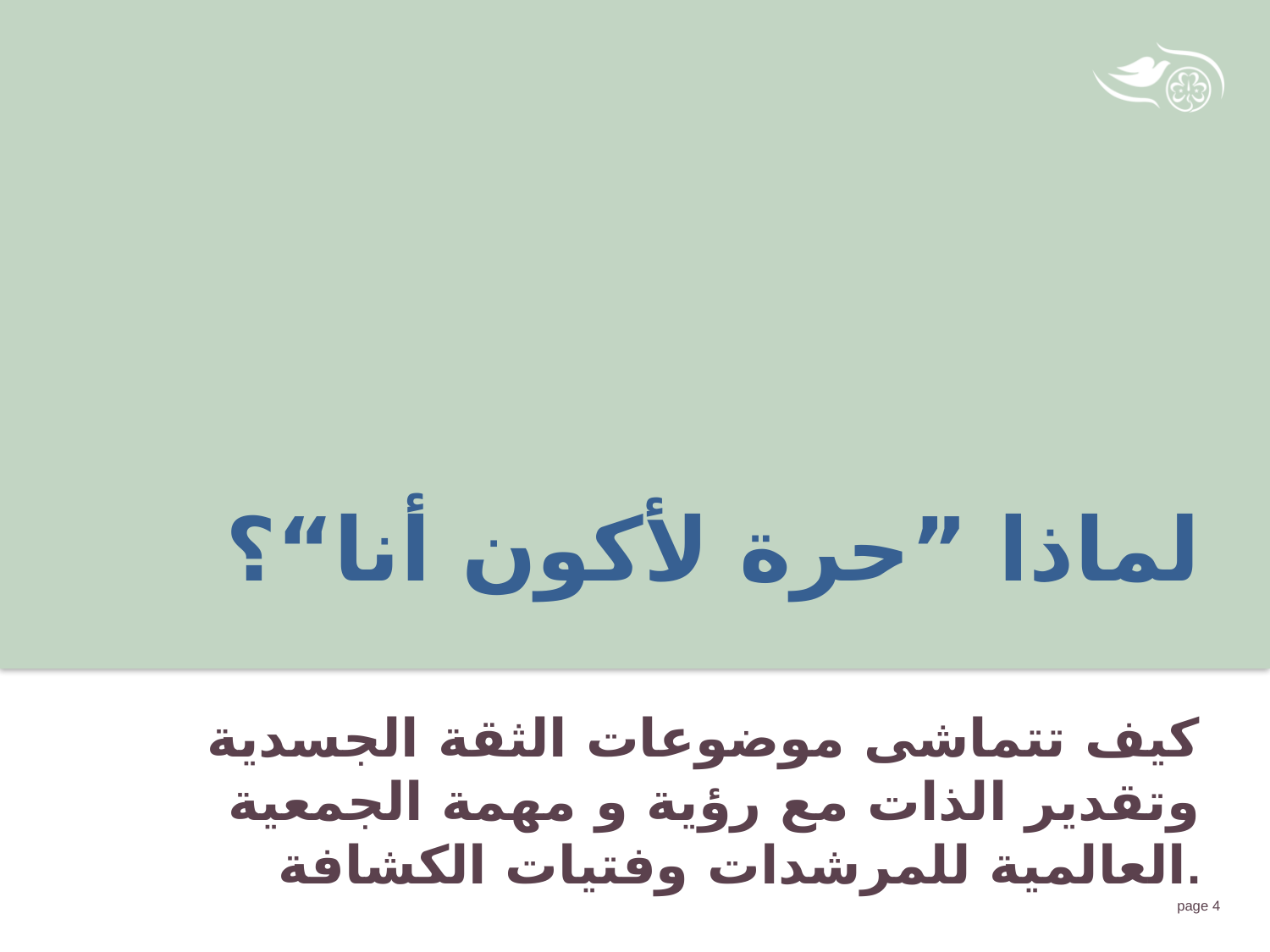

# لماذا ”حرة لأكون أنا“؟ كيف تتماشى موضوعات الثقة الجسدية وتقدير الذات مع رؤية و مهمة الجمعية العالمية للمرشدات وفتيات الكشافة.